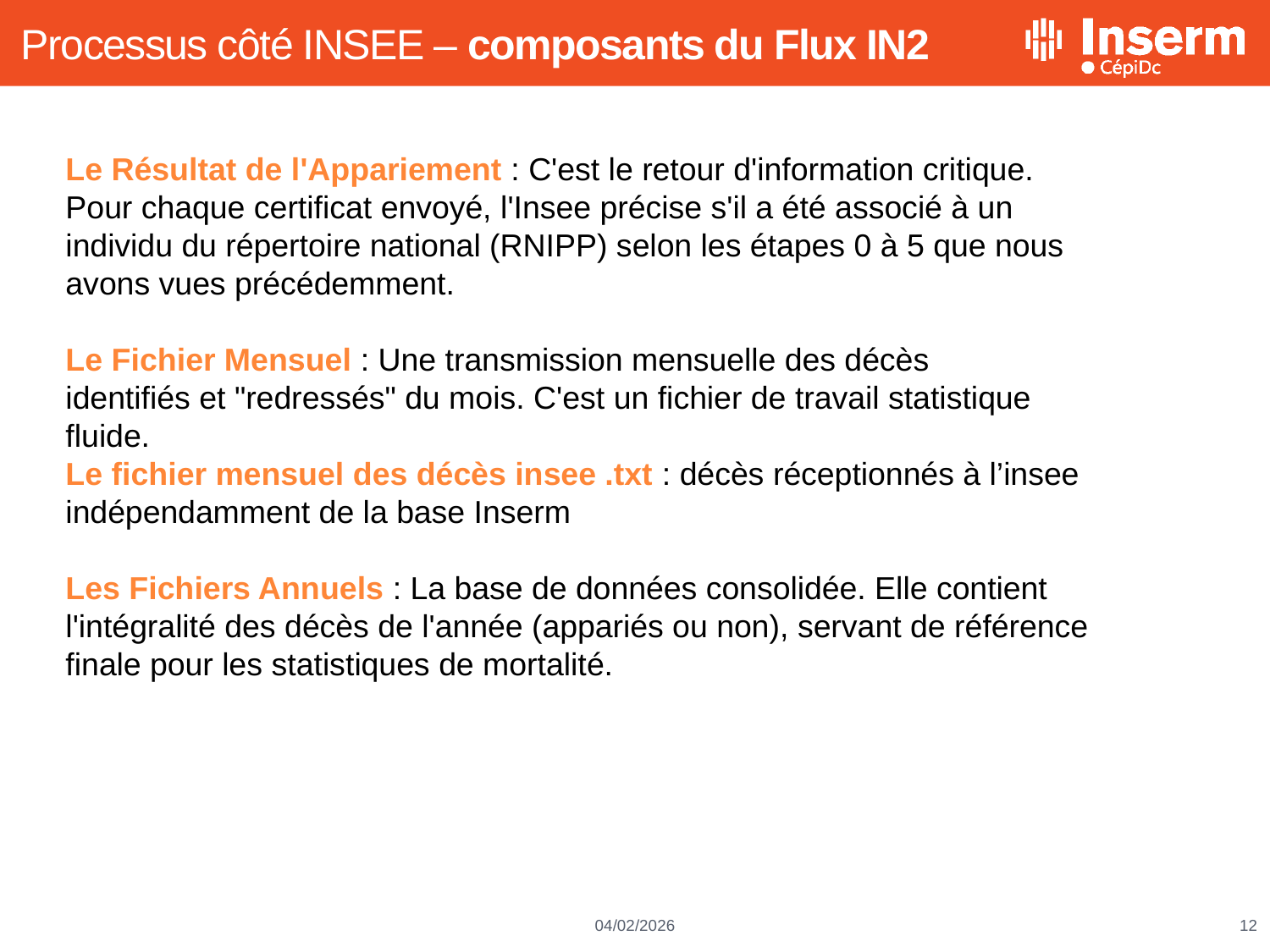

# Processus côté INSEE – composants du Flux IN2

Le Résultat de l'Appariement : C'est le retour d'information critique. Pour chaque certificat envoyé, l'Insee précise s'il a été associé à un individu du répertoire national (RNIPP) selon les étapes 0 à 5 que nous avons vues précédemment.

Le Fichier Mensuel : Une transmission mensuelle des décès
identifiés et "redressés" du mois. C'est un fichier de travail statistique fluide.
Le fichier mensuel des décès insee .txt : décès réceptionnés à l’insee indépendamment de la base Inserm

Les Fichiers Annuels : La base de données consolidée. Elle contient l'intégralité des décès de l'année (appariés ou non), servant de référence finale pour les statistiques de mortalité.

12